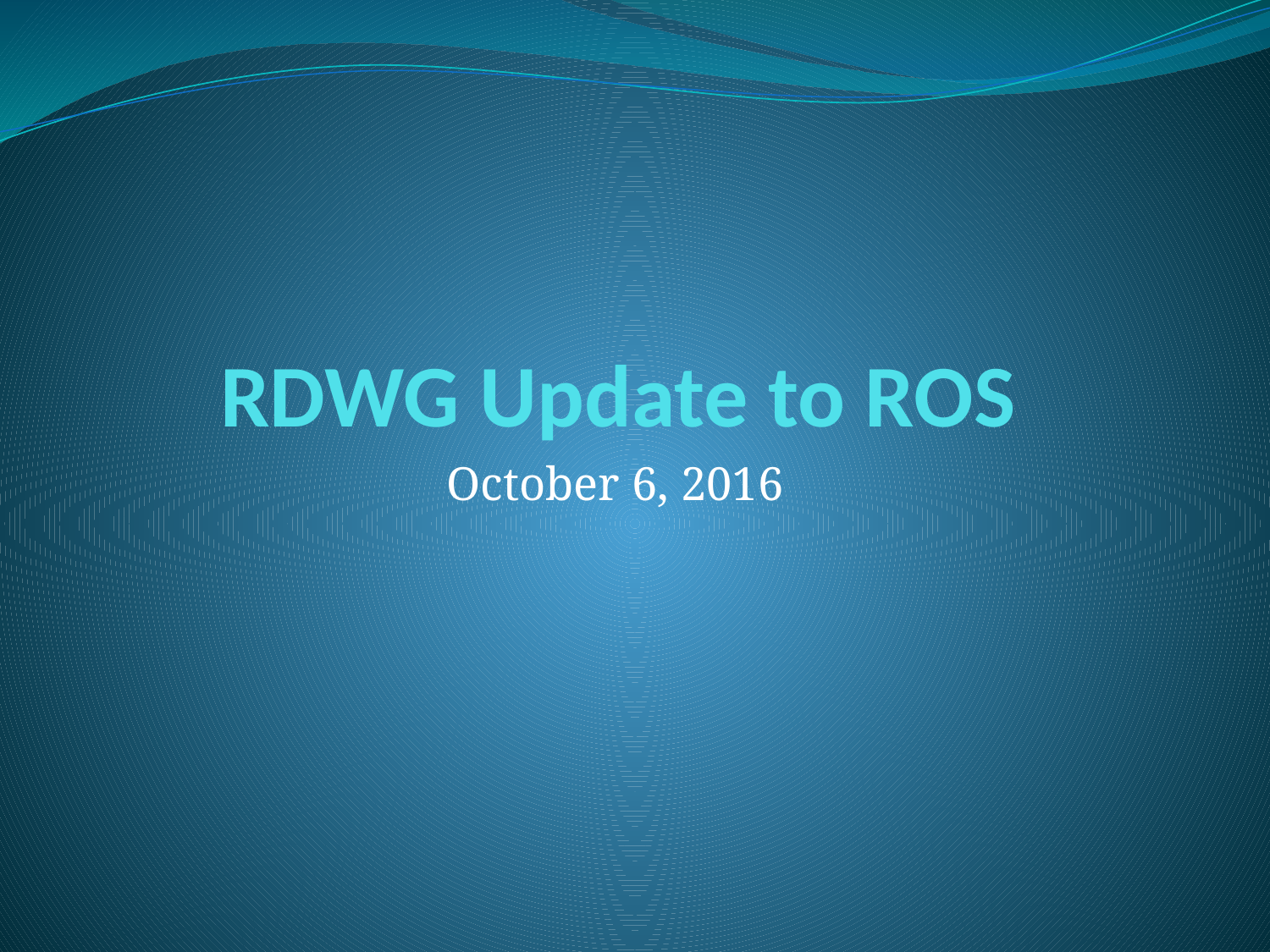

# RDWG Update to ROS
October 6, 2016